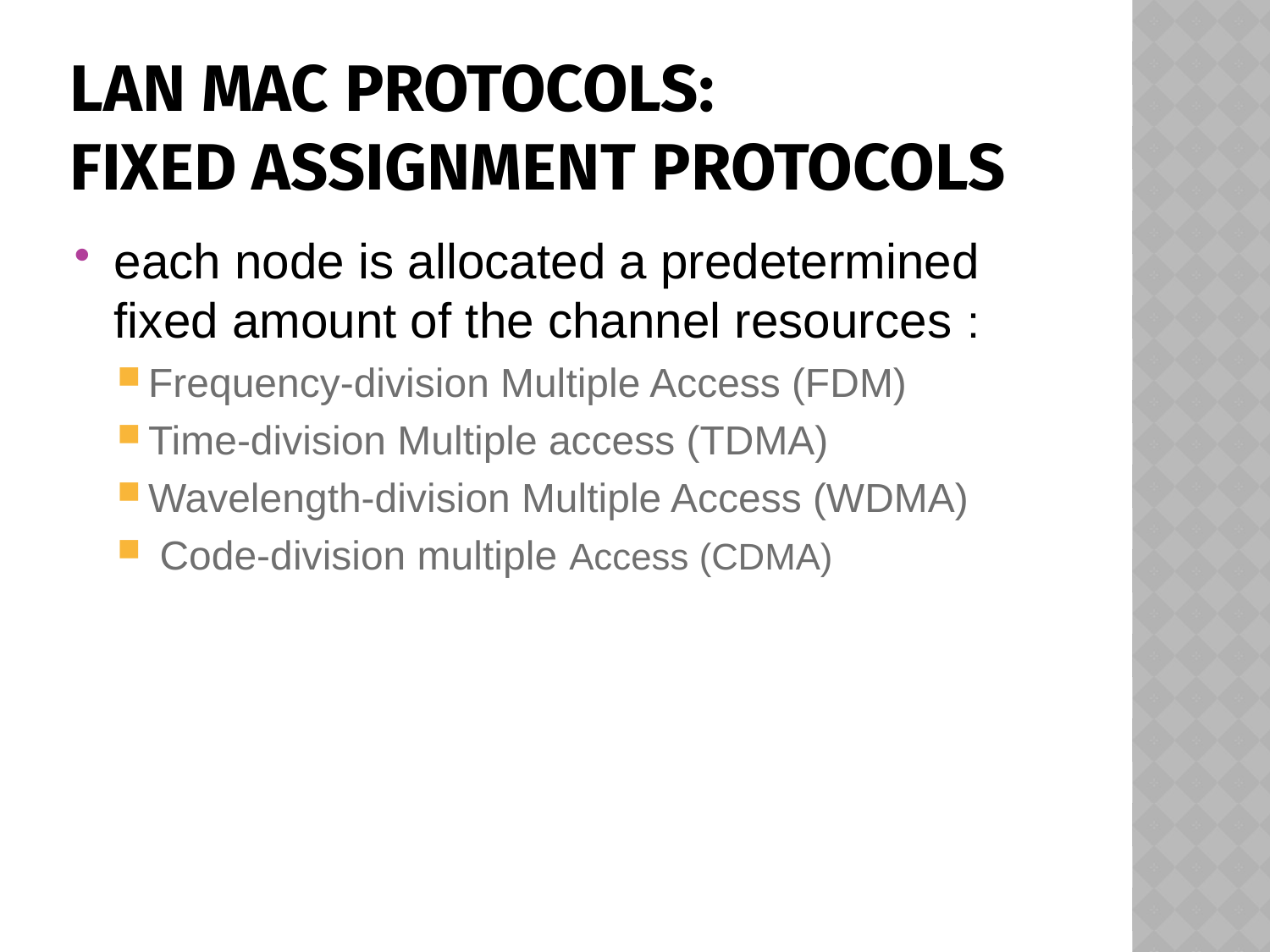

# LAN MAC protocols: Fixed assignment protocols
each node is allocated a predetermined fixed amount of the channel resources :
Frequency-division Multiple Access (FDM)
Time-division Multiple access (TDMA)
Wavelength-division Multiple Access (WDMA)
 Code-division multiple Access (CDMA)